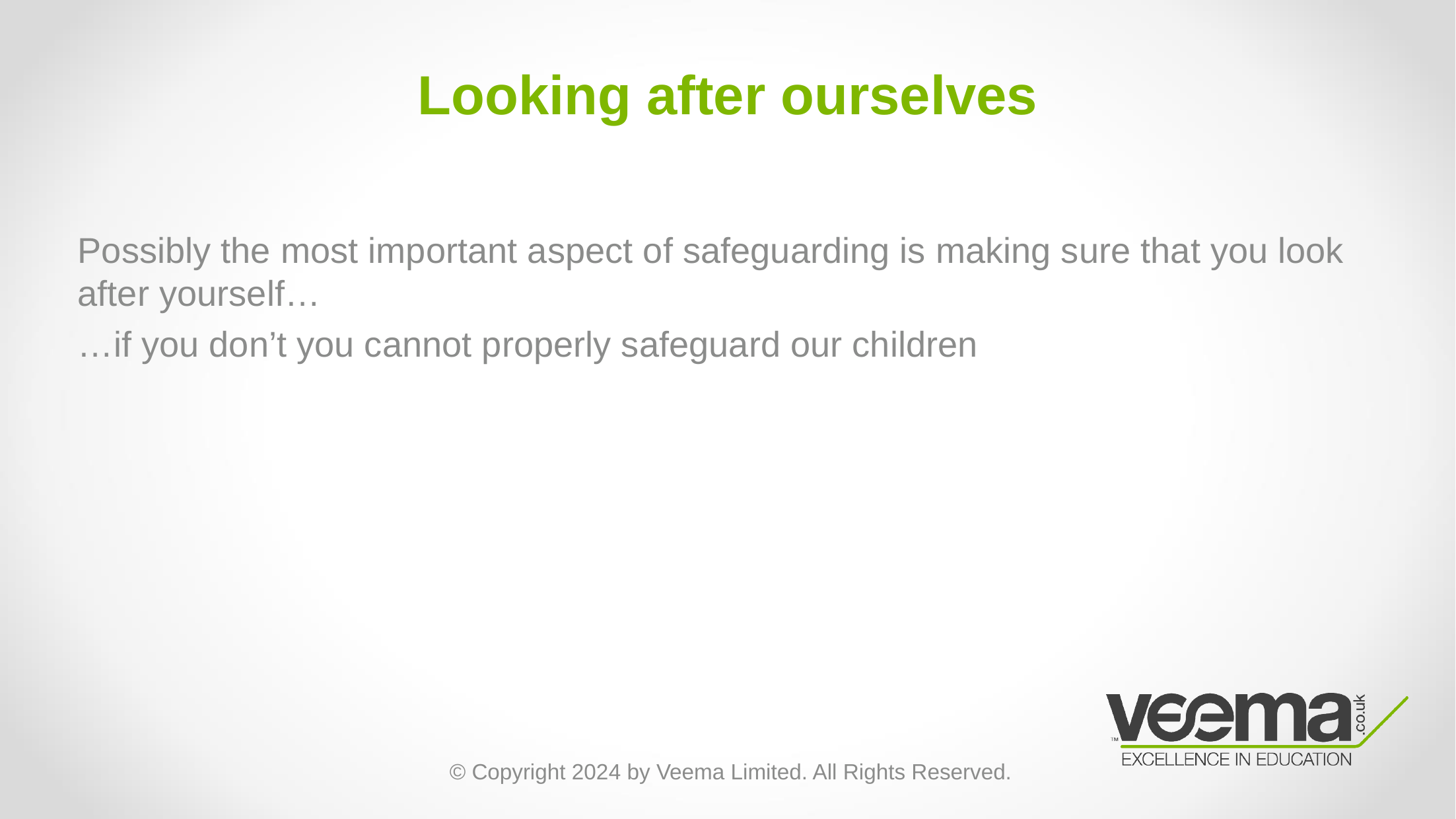

# Looking after ourselves
Possibly the most important aspect of safeguarding is making sure that you look after yourself…
…if you don’t you cannot properly safeguard our children